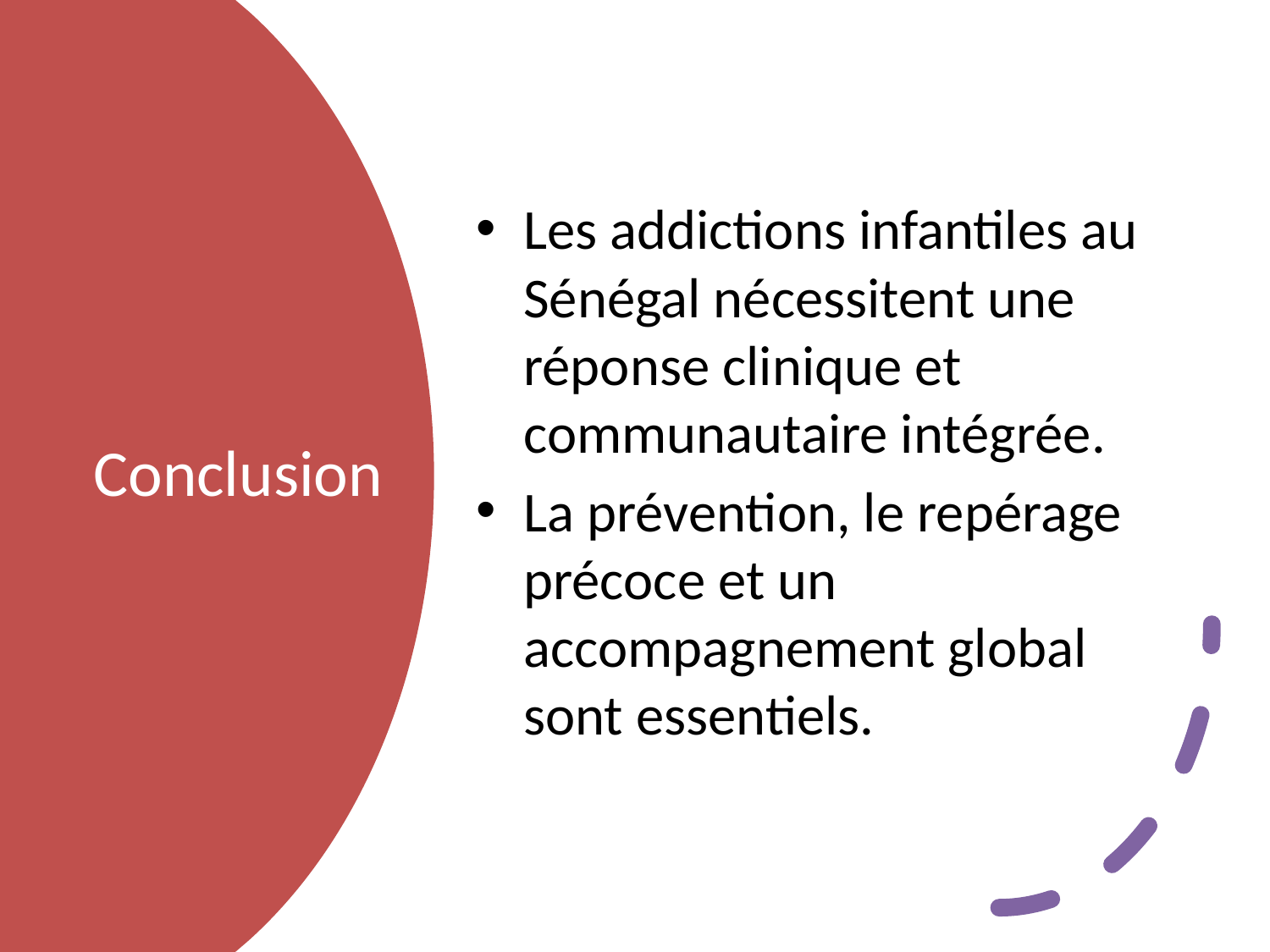

Les addictions infantiles au Sénégal nécessitent une réponse clinique et communautaire intégrée.
La prévention, le repérage précoce et un accompagnement global sont essentiels.
# Conclusion